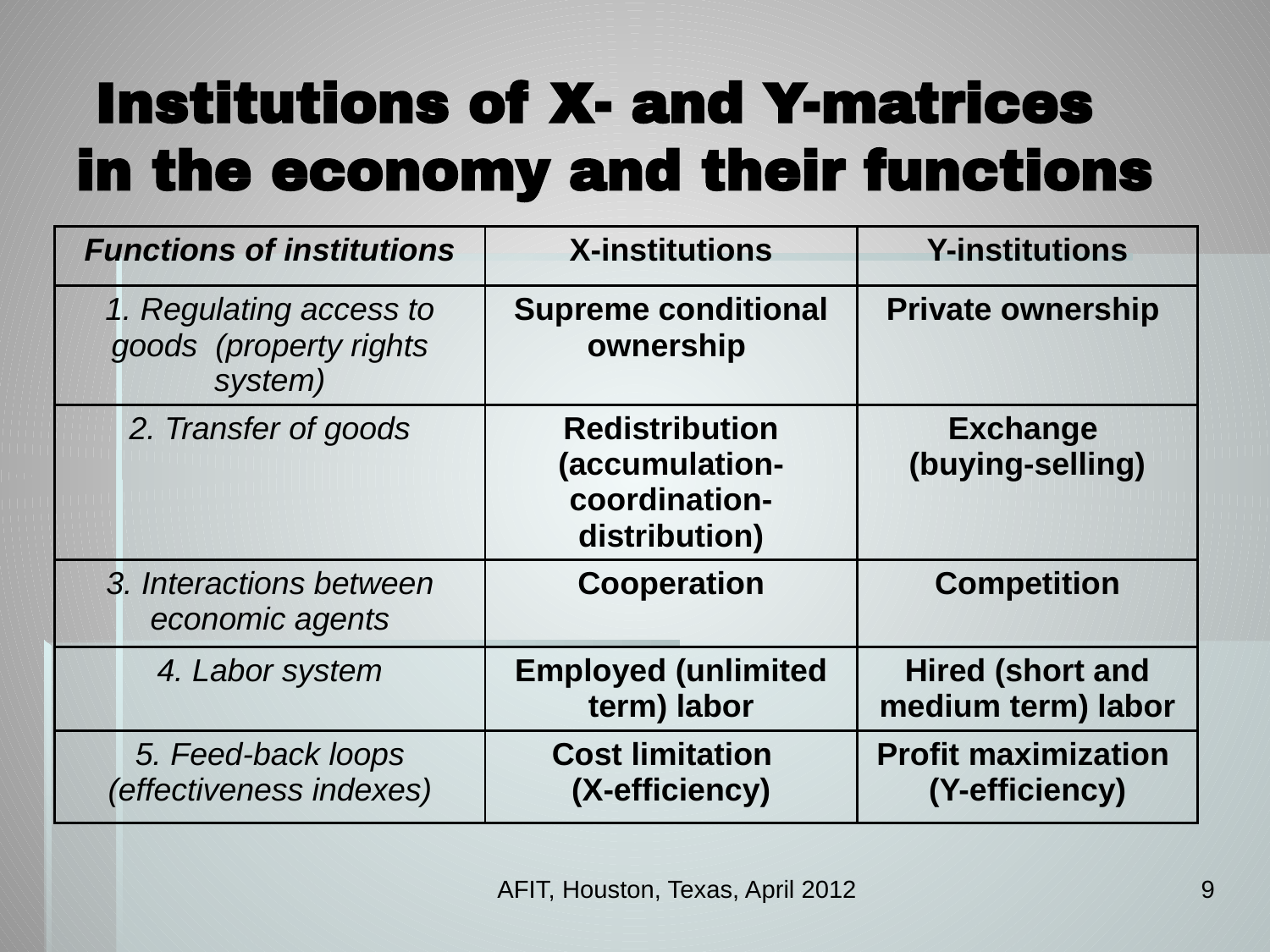

# Institutions of X- and Y-matrices in the economy and their functions
| Functions of institutions | X-institutions | Y-institutions |
| --- | --- | --- |
| 1. Regulating access to goods (property rights system) | Supreme conditional ownership | Private ownership |
| 2. Transfer of goods | Redistribution (accumulation-coordination-distribution) | Exchange (buying-selling) |
| 3. Interactions between economic agents | Cooperation | Competition |
| 4. Labor system | Employed (unlimited term) labor | Hired (short and medium term) labor |
| 5. Feed-back loops (effectiveness indexes) | Cost limitation (Х-efficiency) | Profit maximization (Y-efficiency) |
AFIT, Houston, Texas, April 2012
9